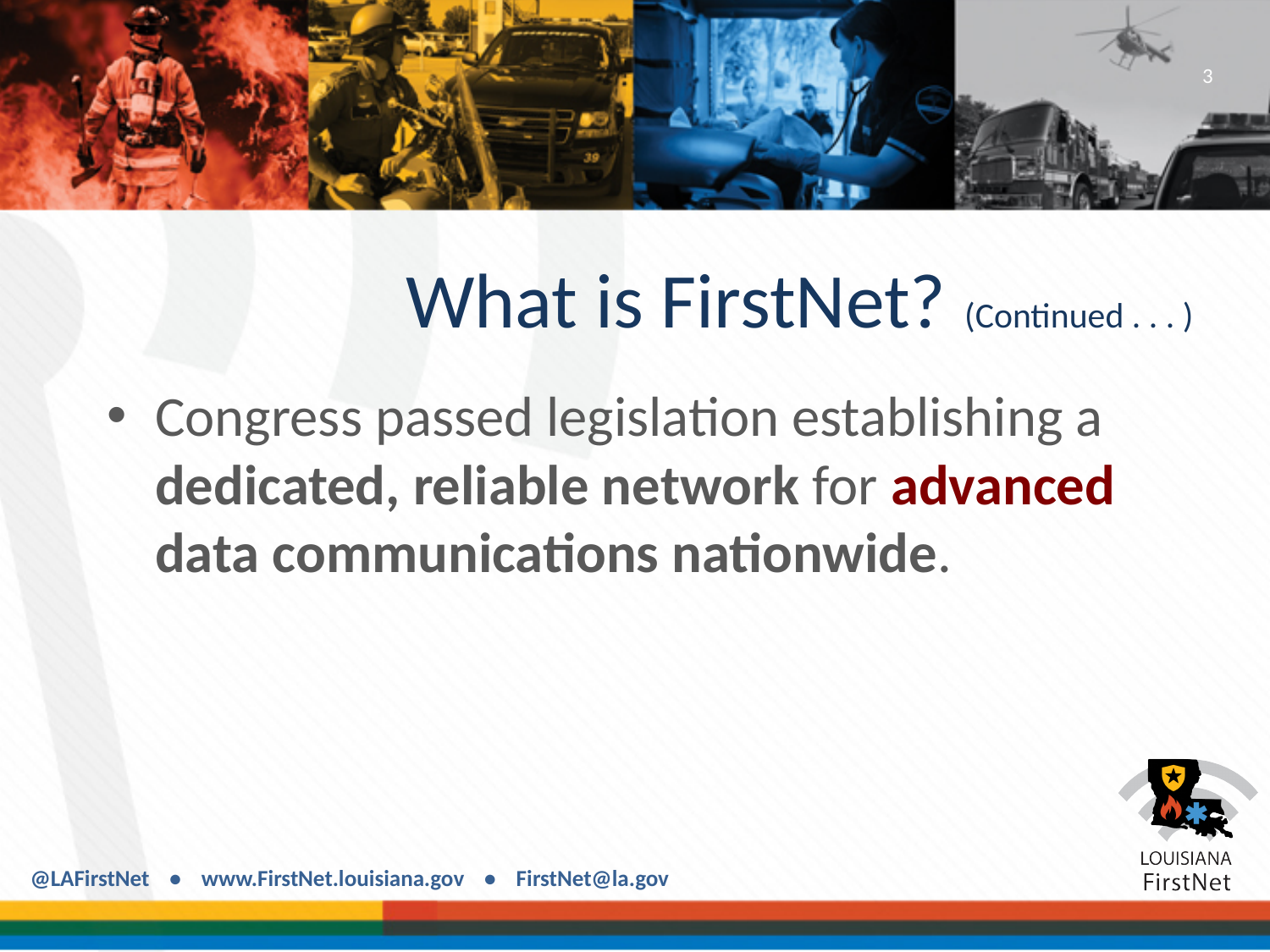

3
# What is FirstNet? (Continued . . . )
Congress passed legislation establishing a dedicated, reliable network for advanced data communications nationwide.